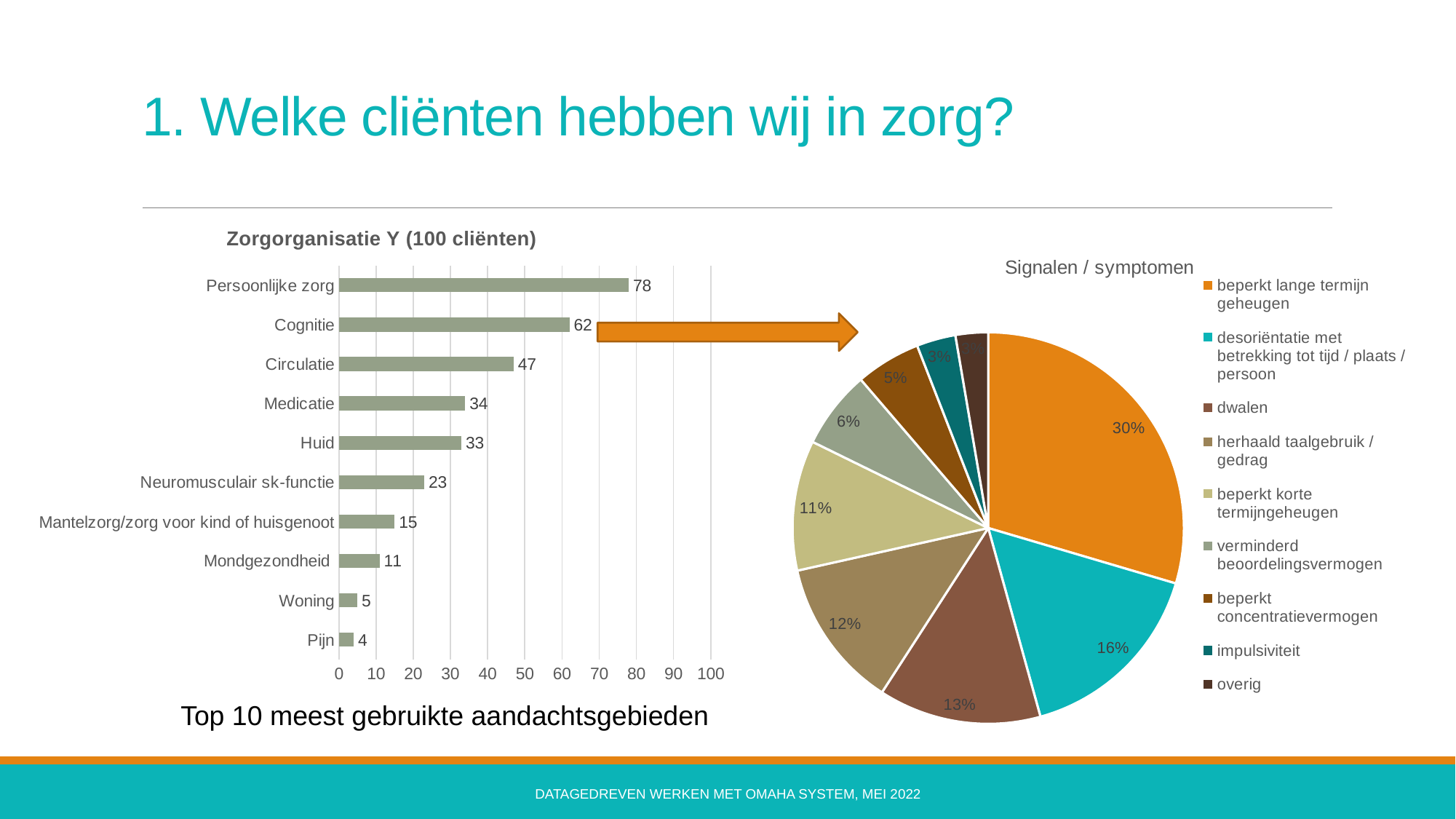

# 1. Welke cliënten hebben wij in zorg?

### Chart: Zorgorganisatie Y (100 cliënten)

| Category | Totaal |
|---|---|
| Pijn | 4.0 |
| Woning | 5.0 |
| Mondgezondheid  | 11.0 |
| Mantelzorg/zorg voor kind of huisgenoot | 15.0 |
| Neuromusculair sk-functie | 23.0 |
| Huid | 33.0 |
| Medicatie | 34.0 |
| Circulatie | 47.0 |
| Cognitie | 62.0 |
| Persoonlijke zorg | 78.0 |

### Chart: Signalen / symptomen

| Category |  |
|---|---|
| beperkt lange termijn geheugen | 55.0 |
| desoriëntatie met betrekking tot tijd / plaats / persoon | 30.0 |
| dwalen | 25.0 |
| herhaald taalgebruik / gedrag | 23.0 |
| beperkt korte termijngeheugen | 20.0 |
| verminderd beoordelingsvermogen | 12.0 |
| beperkt concentratievermogen | 10.0 |
| impulsiviteit | 6.0 |
| overig | 5.0 |
Top 10 meest gebruikte aandachtsgebieden
Datagedreven werken met Omaha System, mei 2022